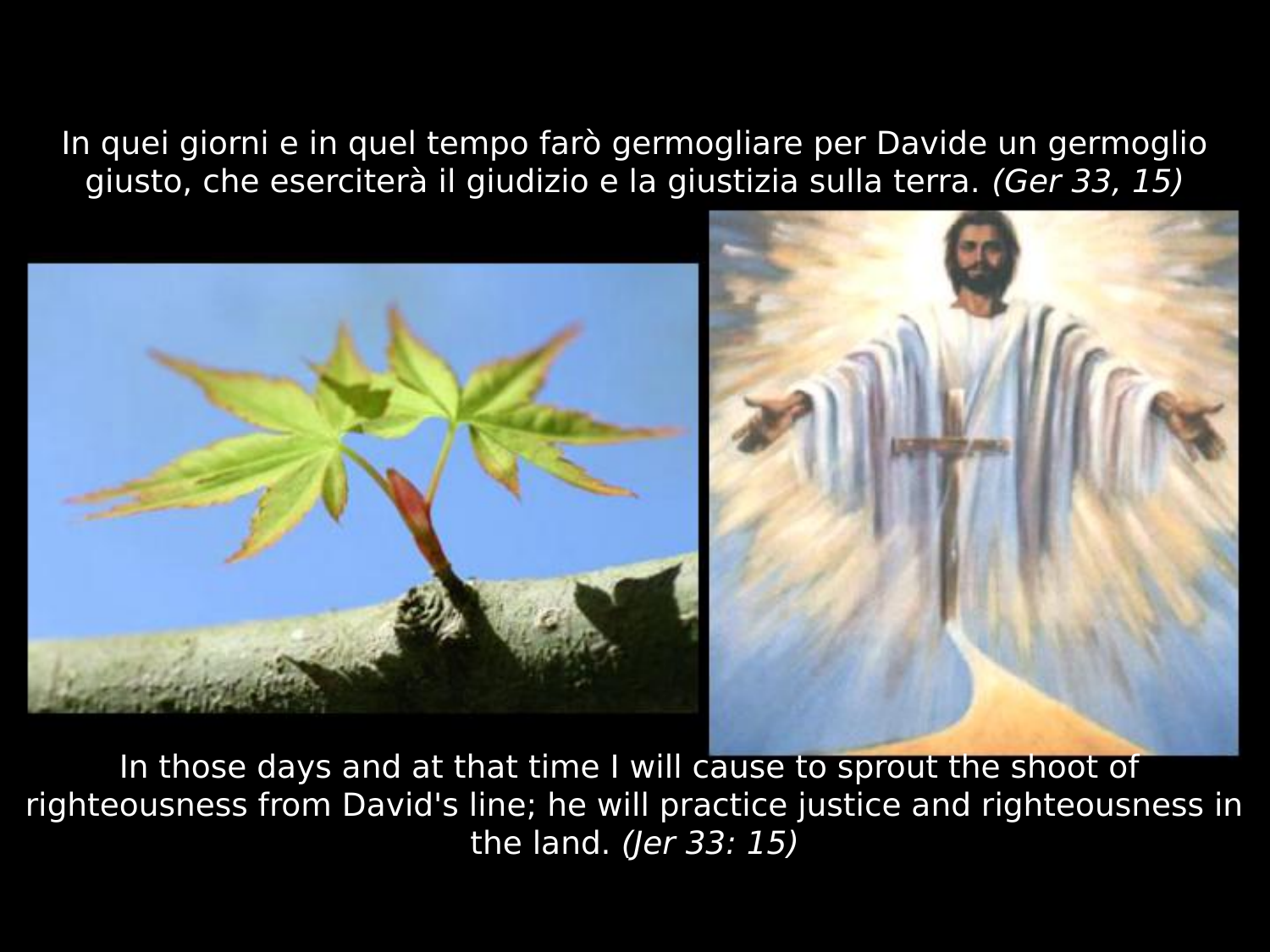

#
In quei giorni e in quel tempo farò germogliare per Davide un germoglio giusto, che eserciterà il giudizio e la giustizia sulla terra. (Ger 33, 15)
In those days and at that time I will cause to sprout the shoot of  righteousness from David's line; he will practice justice and righteousness in the land. (Jer 33: 15)